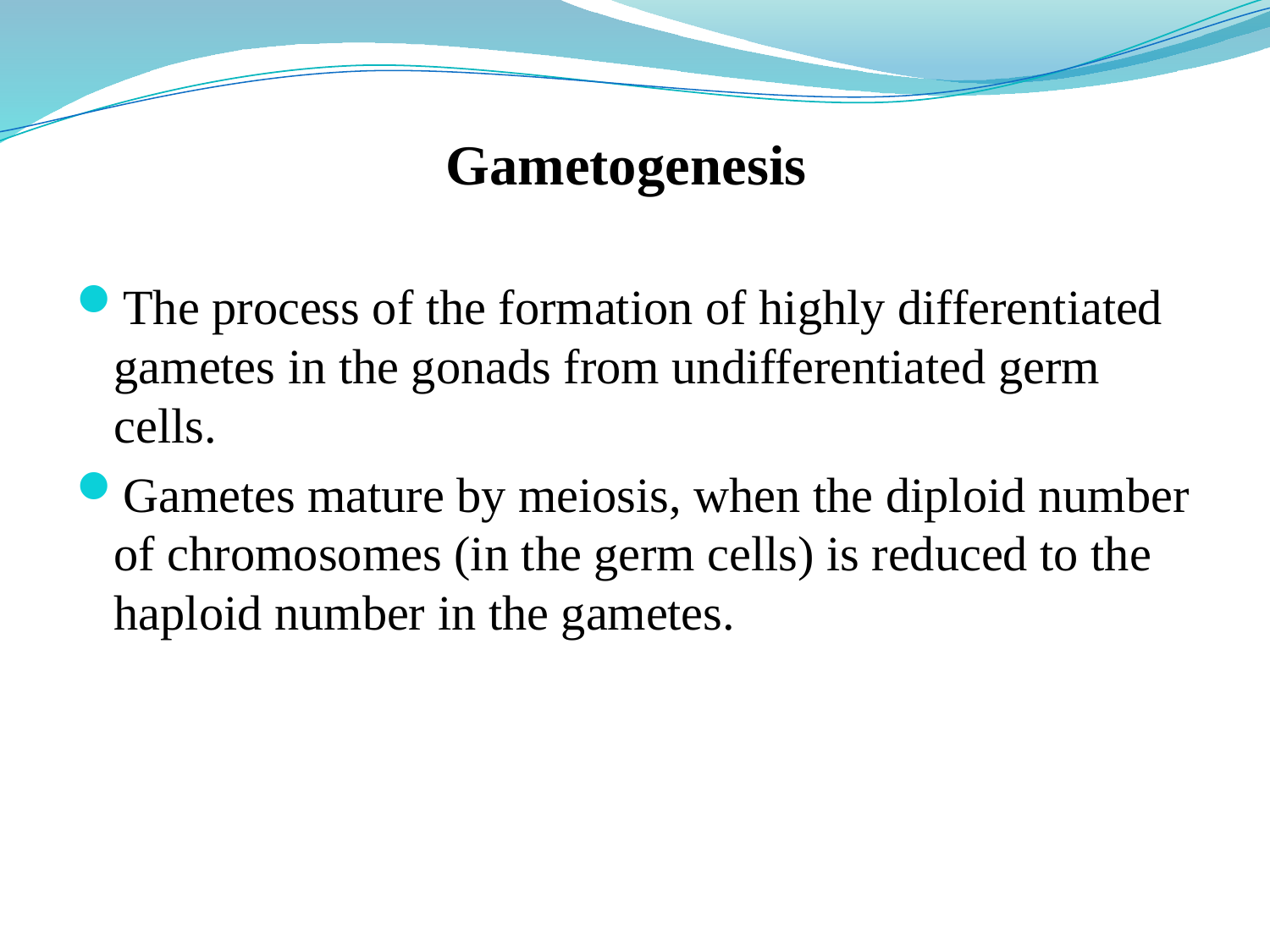

# Gametogenesis
The process of the formation of highly differentiated gametes in the gonads from undifferentiated germ cells.
Gametes mature by meiosis, when the diploid number of chromosomes (in the germ cells) is reduced to the haploid number in the gametes.